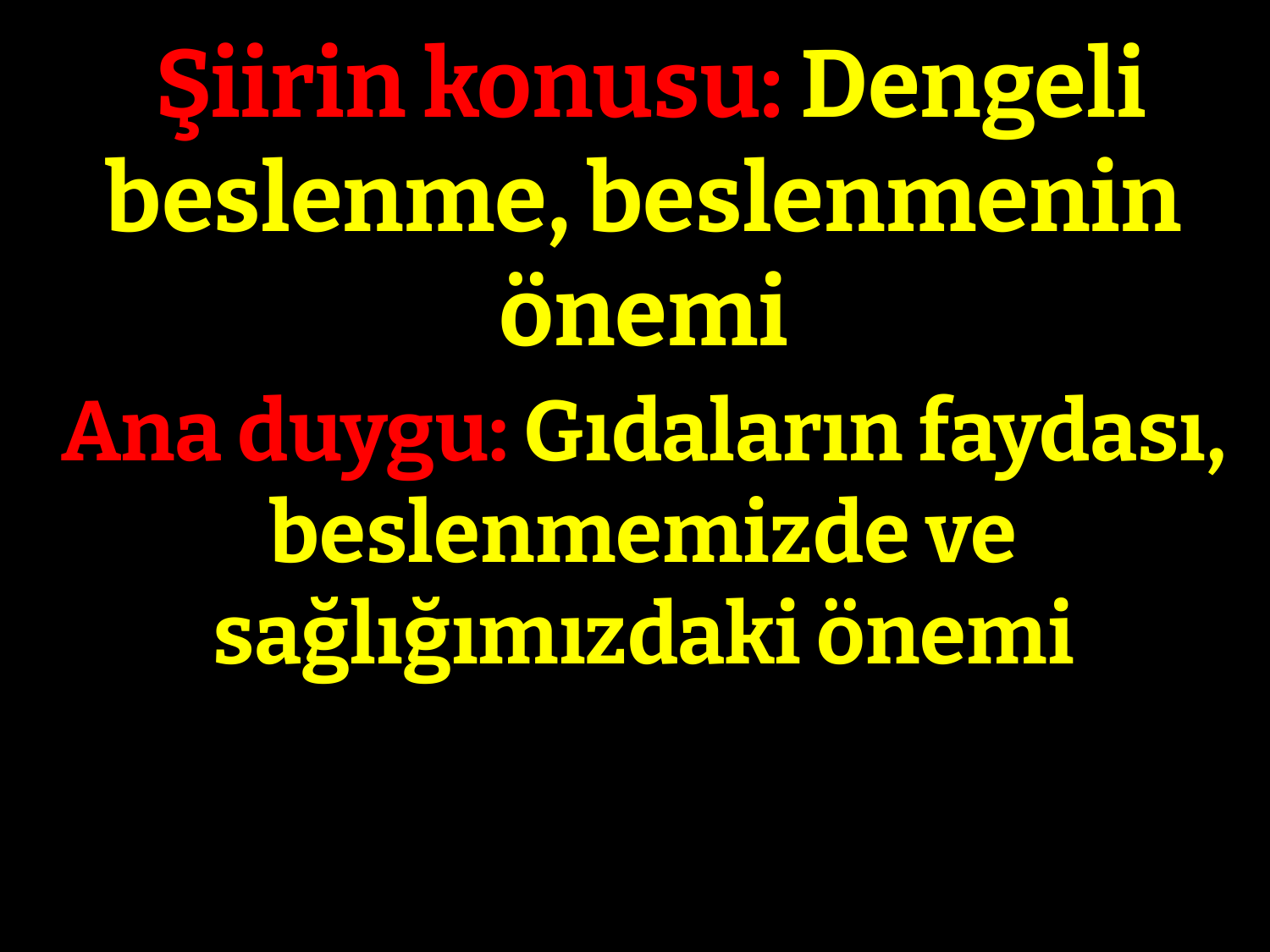

Şiirin konusu: Dengeli beslenme, beslenmenin önemi
#
Ana duygu: Gıdaların faydası, beslenmemizde ve sağlığımızdaki önemi